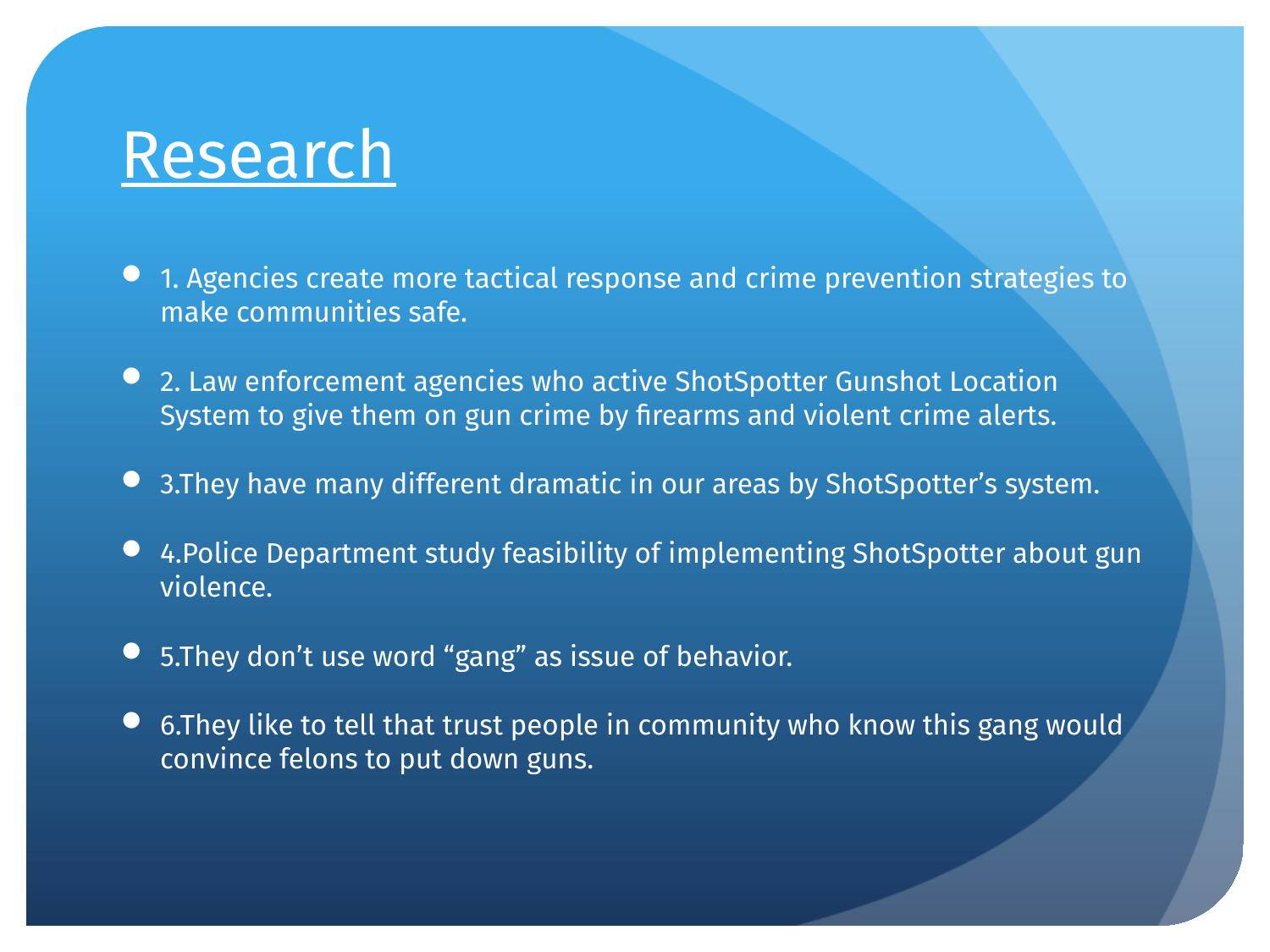

# Research
1. Agencies create more tactical response and crime prevention strategies to make communities safe.
2. Law enforcement agencies who active ShotSpotter Gunshot Location System to give them on gun crime by firearms and violent crime alerts.
3.They have many different dramatic in our areas by ShotSpotter’s system.
4.Police Department study feasibility of implementing ShotSpotter about gun violence.
5.They don’t use word “gang” as issue of behavior.
6.They like to tell that trust people in community who know this gang would convince felons to put down guns.